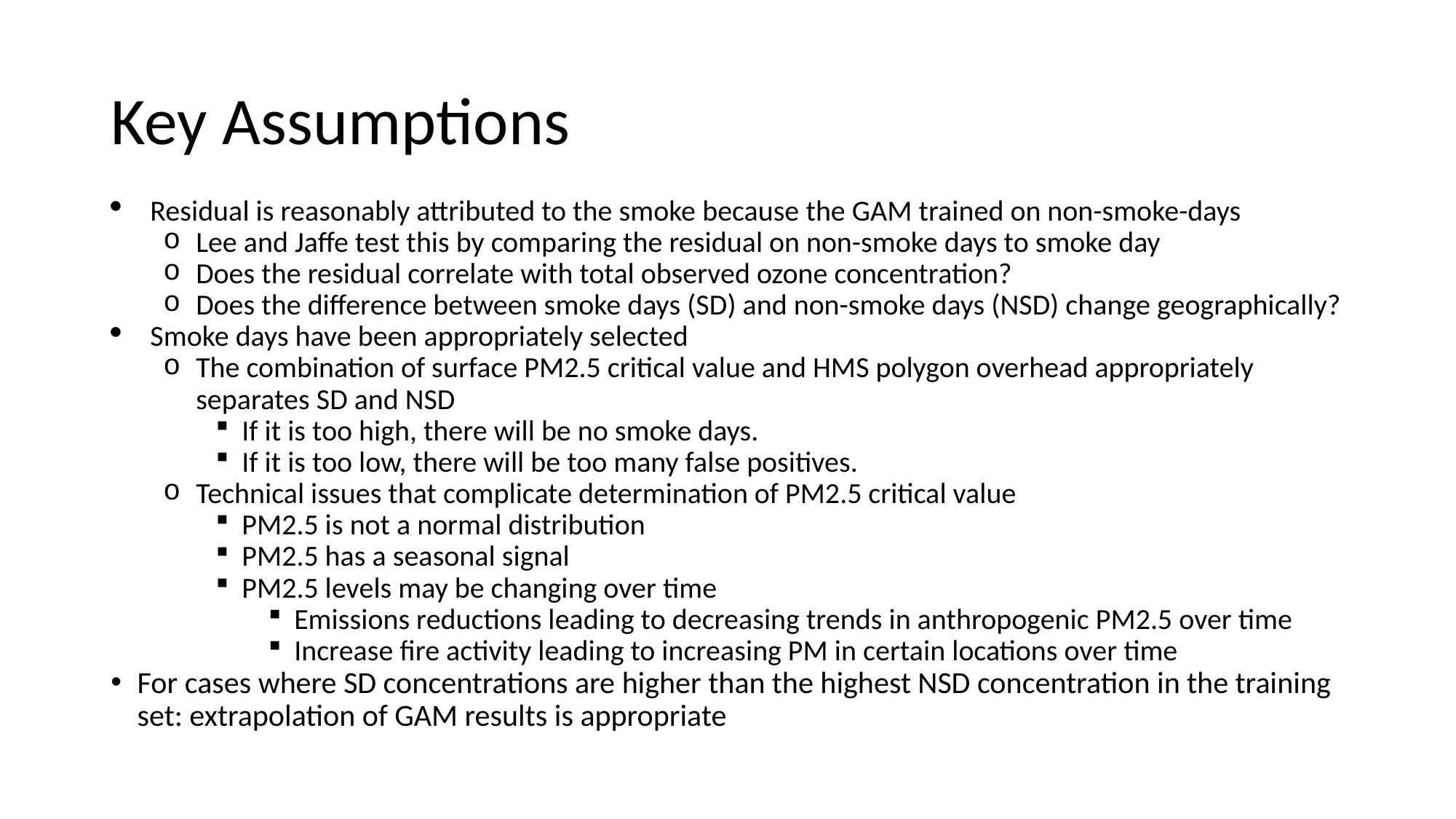

# Key Assumptions
Residual is reasonably attributed to the smoke because the GAM trained on non-smoke-days
Lee and Jaffe test this by comparing the residual on non-smoke days to smoke day
Does the residual correlate with total observed ozone concentration?
Does the difference between smoke days (SD) and non-smoke days (NSD) change geographically?
Smoke days have been appropriately selected
The combination of surface PM2.5 critical value and HMS polygon overhead appropriately separates SD and NSD
If it is too high, there will be no smoke days.
If it is too low, there will be too many false positives.
Technical issues that complicate determination of PM2.5 critical value
PM2.5 is not a normal distribution
PM2.5 has a seasonal signal
PM2.5 levels may be changing over time
Emissions reductions leading to decreasing trends in anthropogenic PM2.5 over time
Increase fire activity leading to increasing PM in certain locations over time
For cases where SD concentrations are higher than the highest NSD concentration in the training set: extrapolation of GAM results is appropriate